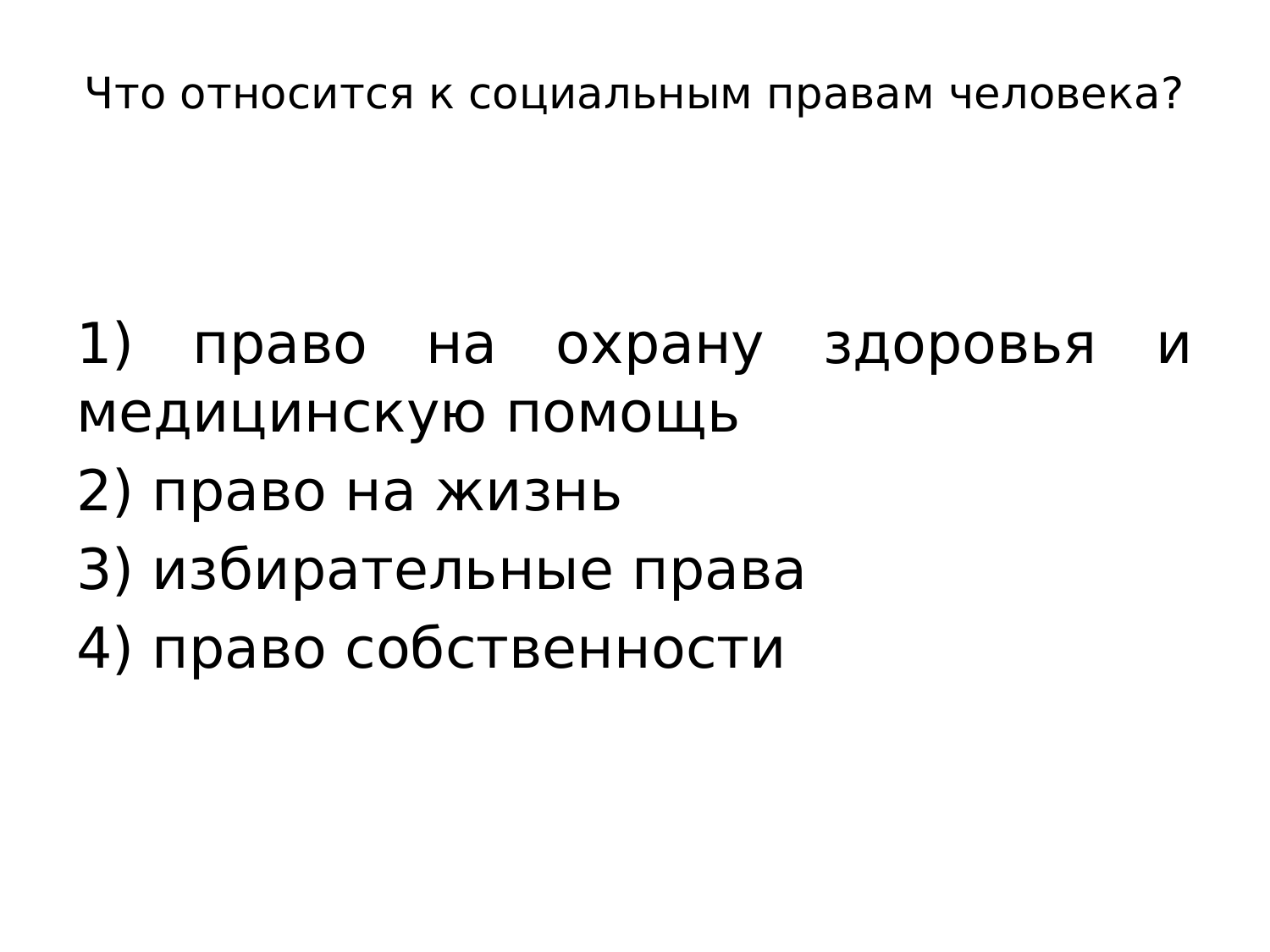

# Что относится к социальным правам человека?

1) право на охрану здоровья и медицинскую помощь
2) право на жизнь
3) избирательные права
4) право собственности